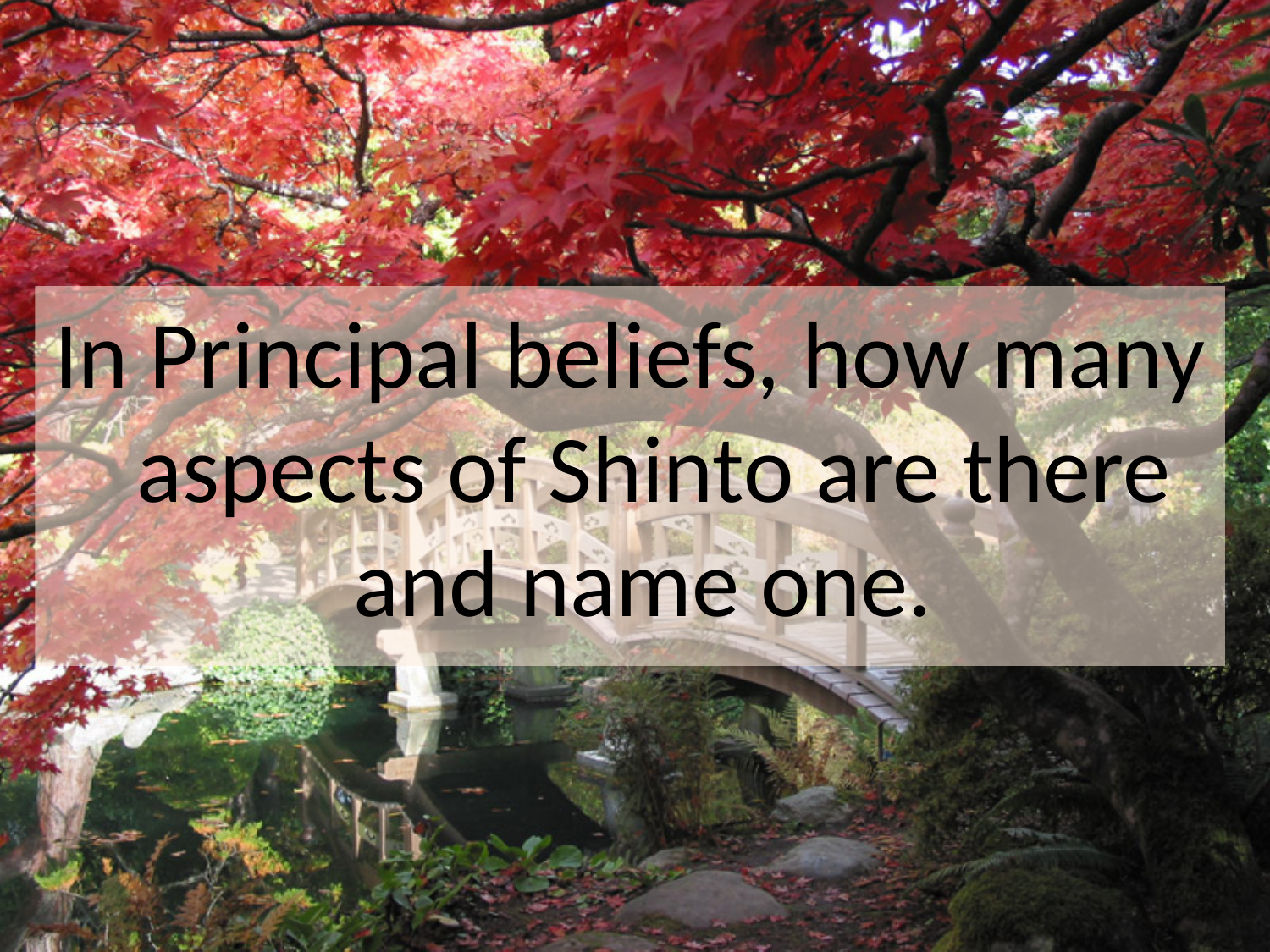

In Principal beliefs, how many aspects of Shinto are there and name one.